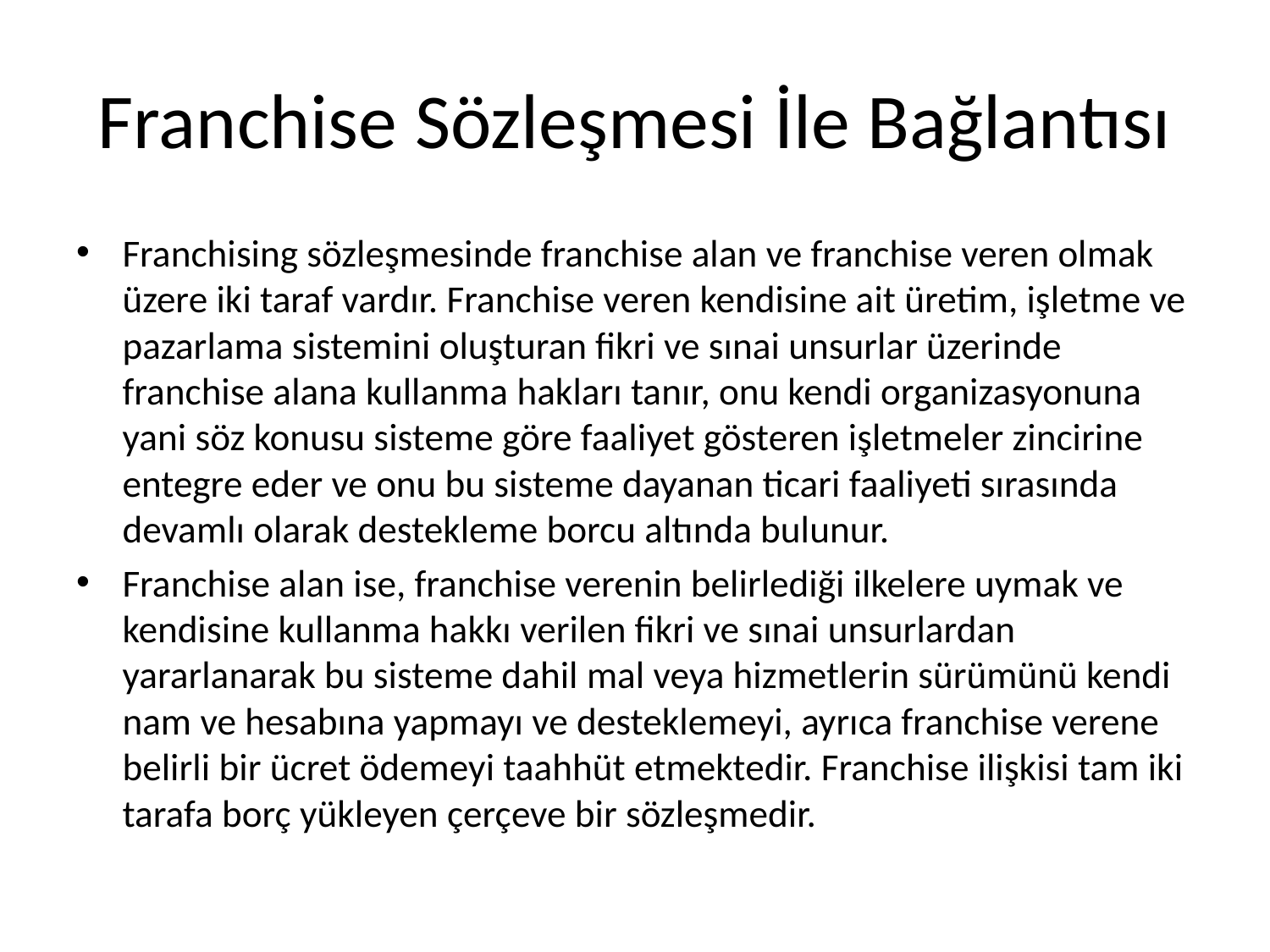

# Franchise Sözleşmesi İle Bağlantısı
Franchising sözleşmesinde franchise alan ve franchise veren olmak üzere iki taraf vardır. Franchise veren kendisine ait üretim, işletme ve pazarlama sistemini oluşturan fikri ve sınai unsurlar üzerinde franchise alana kullanma hakları tanır, onu kendi organizasyonuna yani söz konusu sisteme göre faaliyet gösteren işletmeler zincirine entegre eder ve onu bu sisteme dayanan ticari faaliyeti sırasında devamlı olarak destekleme borcu altında bulunur.
Franchise alan ise, franchise verenin belirlediği ilkelere uymak ve kendisine kullanma hakkı verilen fikri ve sınai unsurlardan yararlanarak bu sisteme dahil mal veya hizmetlerin sürümünü kendi nam ve hesabına yapmayı ve desteklemeyi, ayrıca franchise verene belirli bir ücret ödemeyi taahhüt etmektedir. Franchise ilişkisi tam iki tarafa borç yükleyen çerçeve bir sözleşmedir.